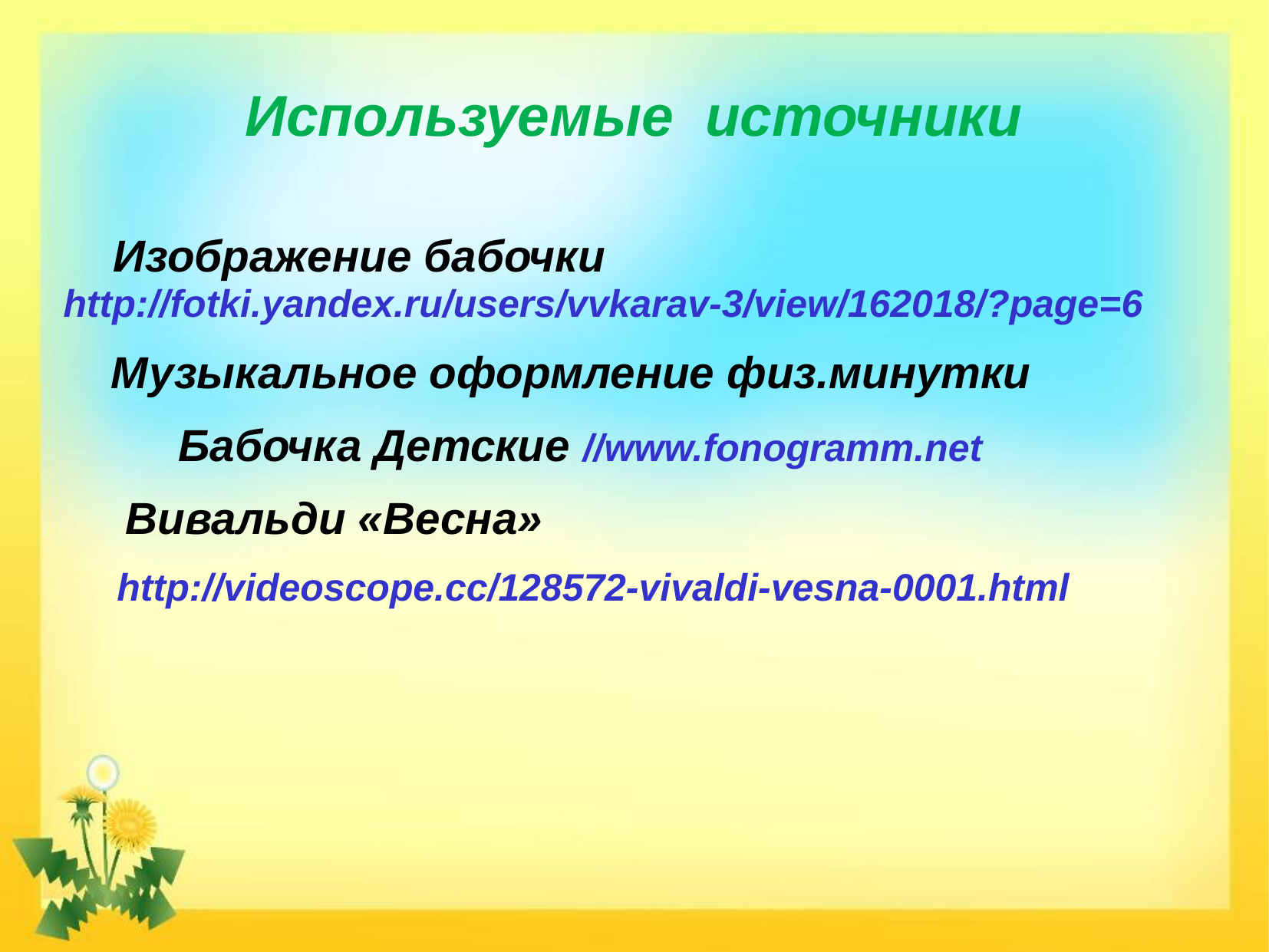

# Используемые  источники
    Изображение бабочки 	http://fotki.yandex.ru/users/vvkarav-3/view/162018/?page=6
     Музыкальное оформление физ.минутки
	Бабочка Детские //www.fonogramm.net
     Вивальди «Весна»
     http://videoscope.cc/128572-vivaldi-vesna-0001.html